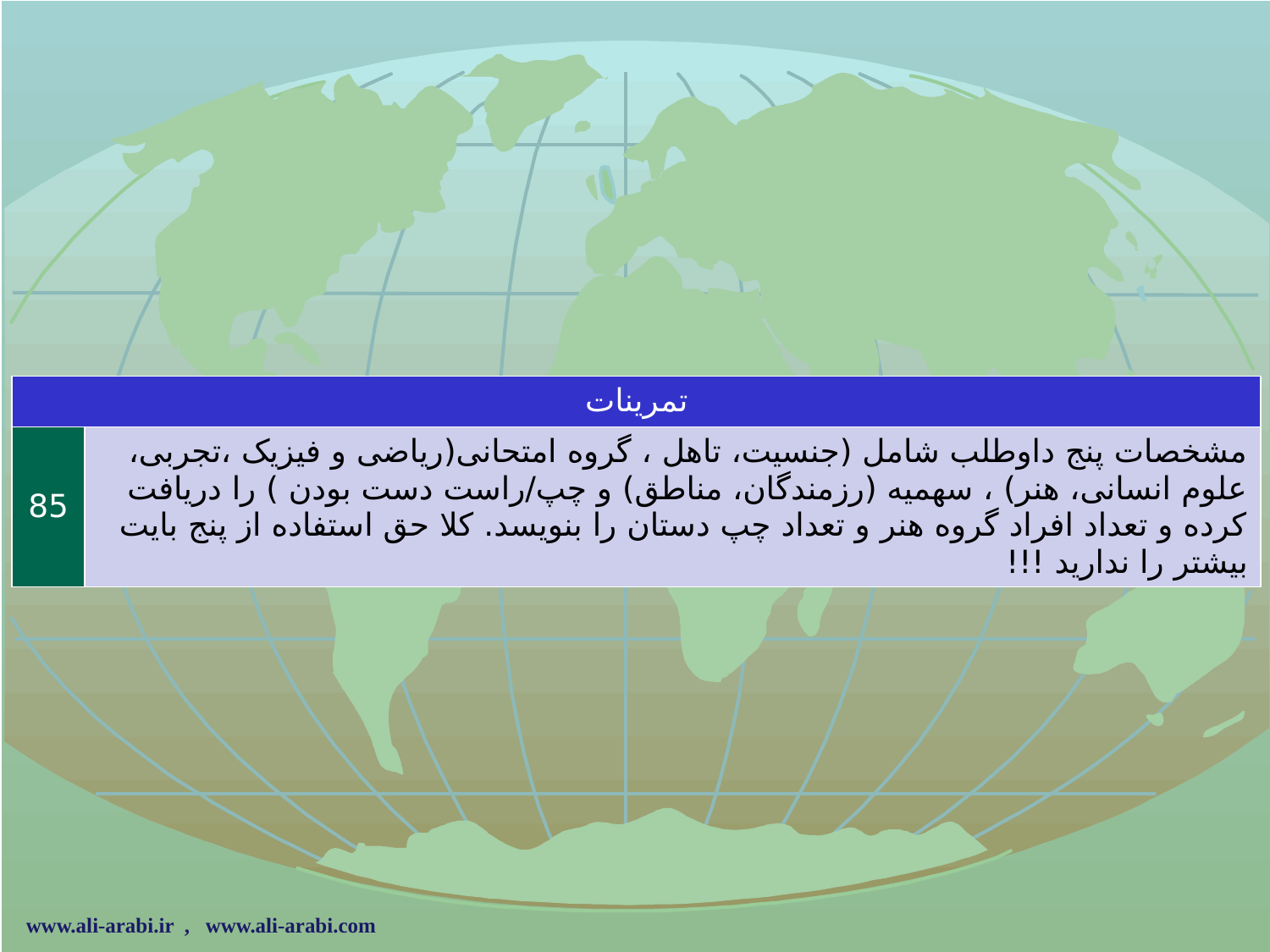

| تمرینات |  |
| --- | --- |
| 85 | مشخصات پنج داوطلب شامل (جنسیت، تاهل ، گروه امتحانی(ریاضی و فیزیک ،تجربی، علوم انسانی، هنر) ، سهمیه (رزمندگان، مناطق) و چپ/راست دست بودن ) را دریافت کرده و تعداد افراد گروه هنر و تعداد چپ دستان را بنویسد. کلا حق استفاده از پنج بایت بیشتر را ندارید !!! |